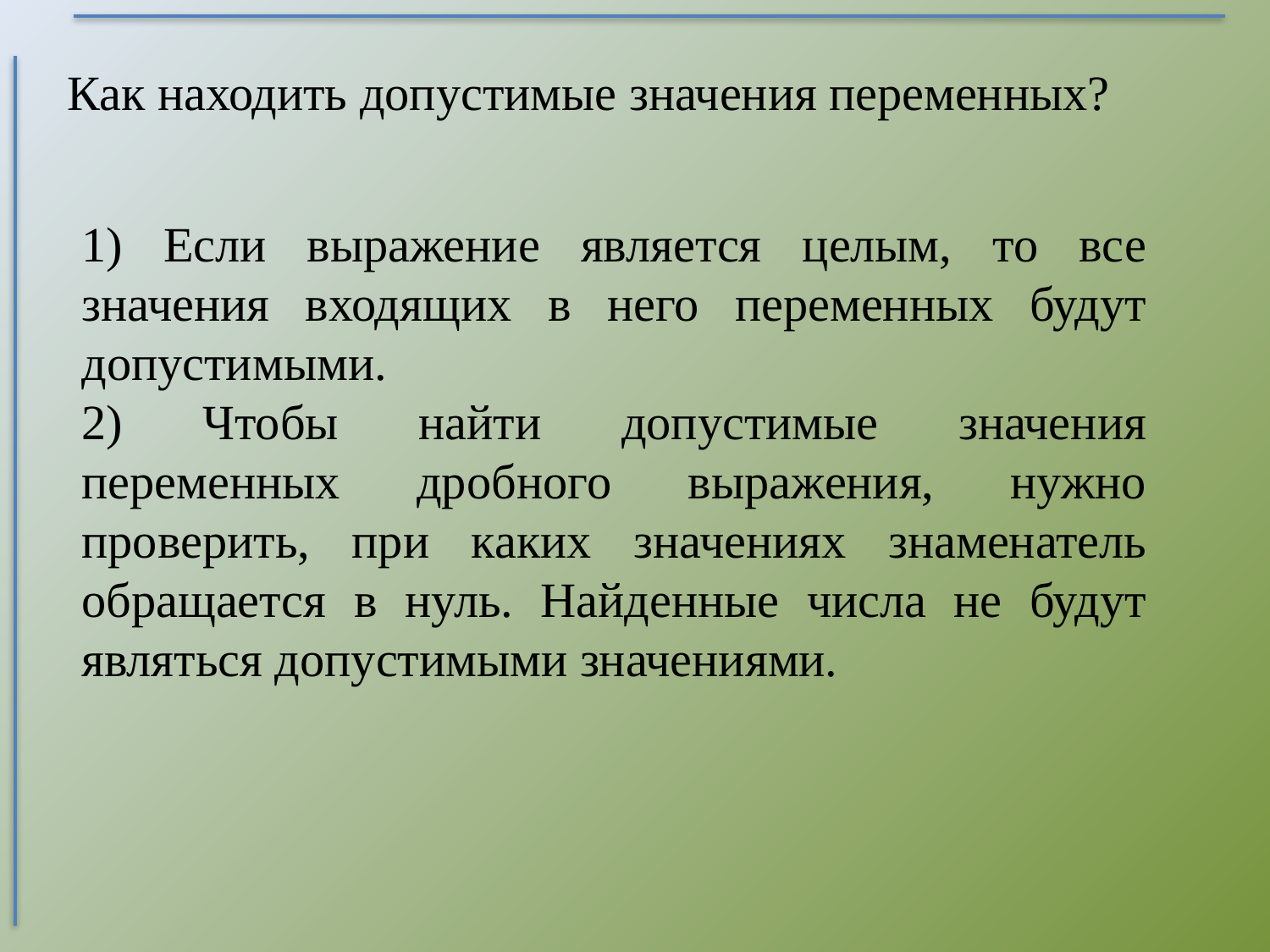

Как находить допустимые значения переменных?
1) Если выражение является целым, то все значения входящих в него переменных будут допустимыми.
2) Чтобы найти допустимые значения переменных дробного выражения, нужно проверить, при каких значениях знаменатель обращается в нуль. Найденные числа не будут являться допустимыми значениями.